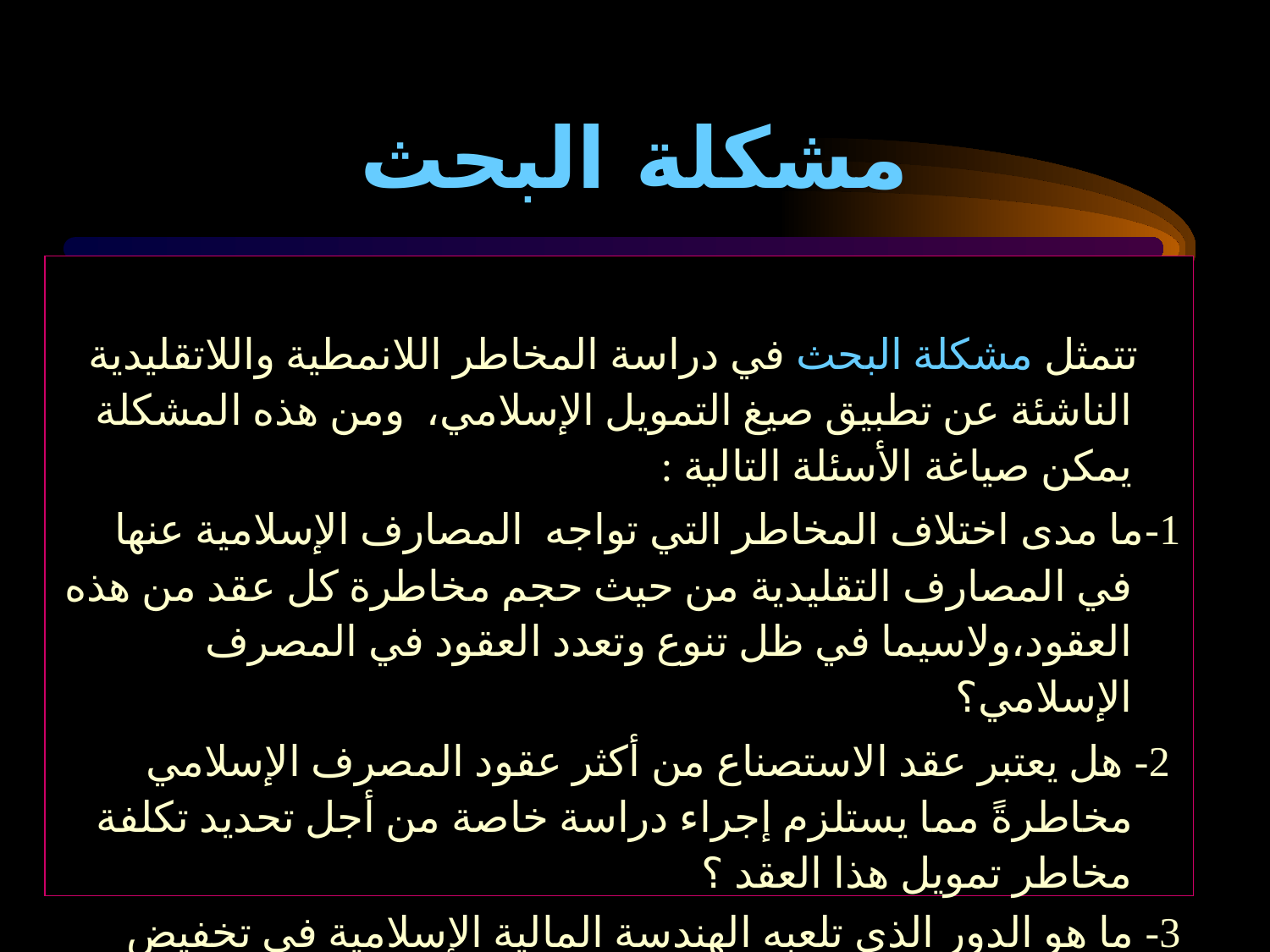

# مشكلة البحث

    تتمثل مشكلة البحث في دراسة المخاطر اللانمطية واللاتقليدية الناشئة عن تطبيق صيغ التمويل الإسلامي،  ومن هذه المشكلة يمكن صياغة الأسئلة التالية :
1-ما مدى اختلاف المخاطر التي تواجه  المصارف الإسلامية عنها في المصارف التقليدية من حيث حجم مخاطرة كل عقد من هذه العقود،ولاسيما في ظل تنوع وتعدد العقود في المصرف الإسلامي؟
 2- هل يعتبر عقد الاستصناع من أكثر عقود المصرف الإسلامي مخاطرةً مما يستلزم إجراء دراسة خاصة من أجل تحديد تكلفة مخاطر تمويل هذا العقد ؟
3- ما هو الدور الذي تلعبه الهندسة المالية الإسلامية في تخفيض تكلفة المخاطر الناتجة عن عقود الاستصناع في المصارف الإسلامية ؟